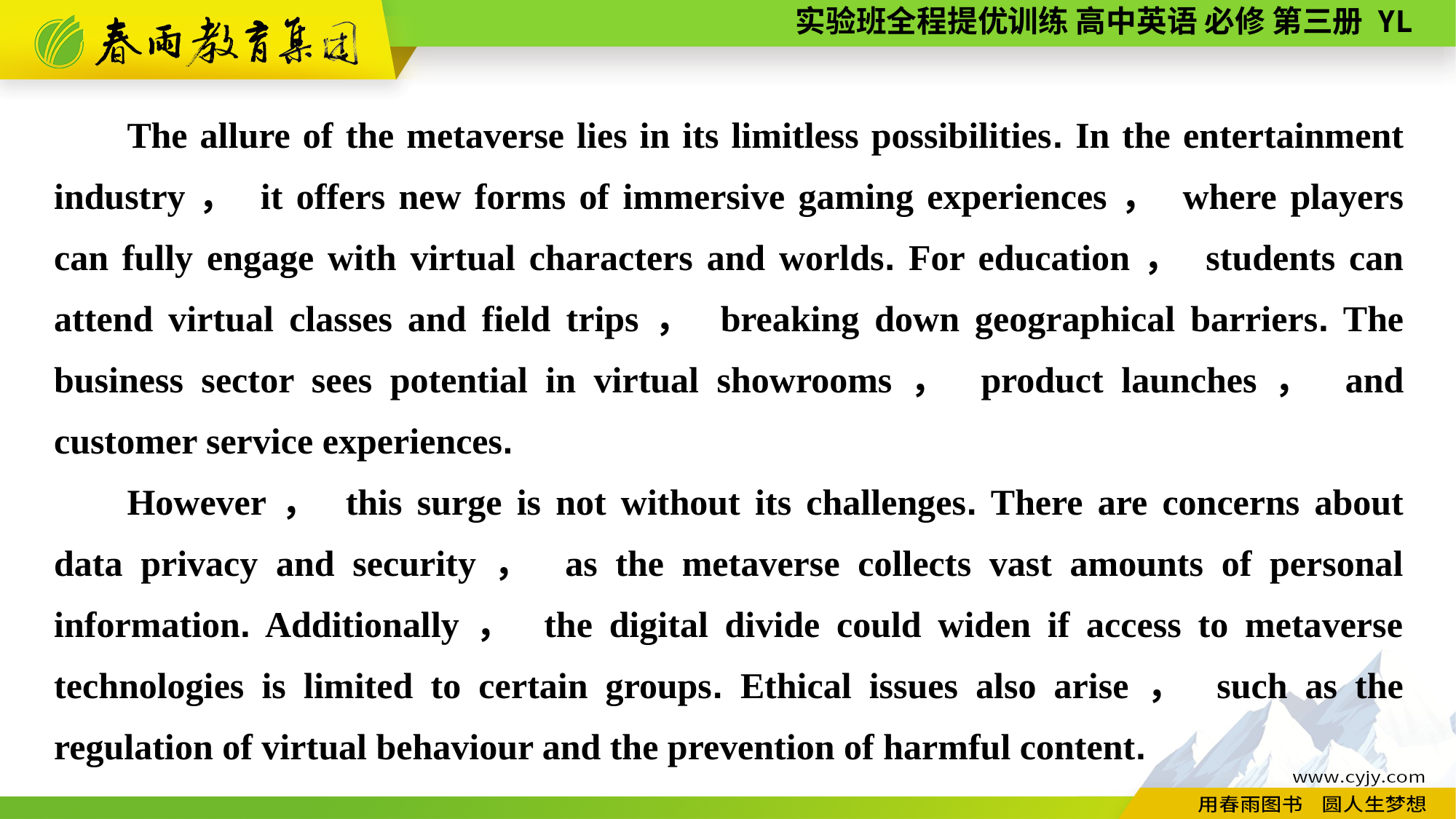

The allure of the metaverse lies in its limitless possibilities. In the entertainment industry， it offers new forms of immersive gaming experiences， where players can fully engage with virtual characters and worlds. For education， students can attend virtual classes and field trips， breaking down geographical barriers. The business sector sees potential in virtual showrooms， product launches， and customer service experiences.
However， this surge is not without its challenges. There are concerns about data privacy and security， as the metaverse collects vast amounts of personal information. Additionally， the digital divide could widen if access to metaverse technologies is limited to certain groups. Ethical issues also arise， such as the regulation of virtual behaviour and the prevention of harmful content.